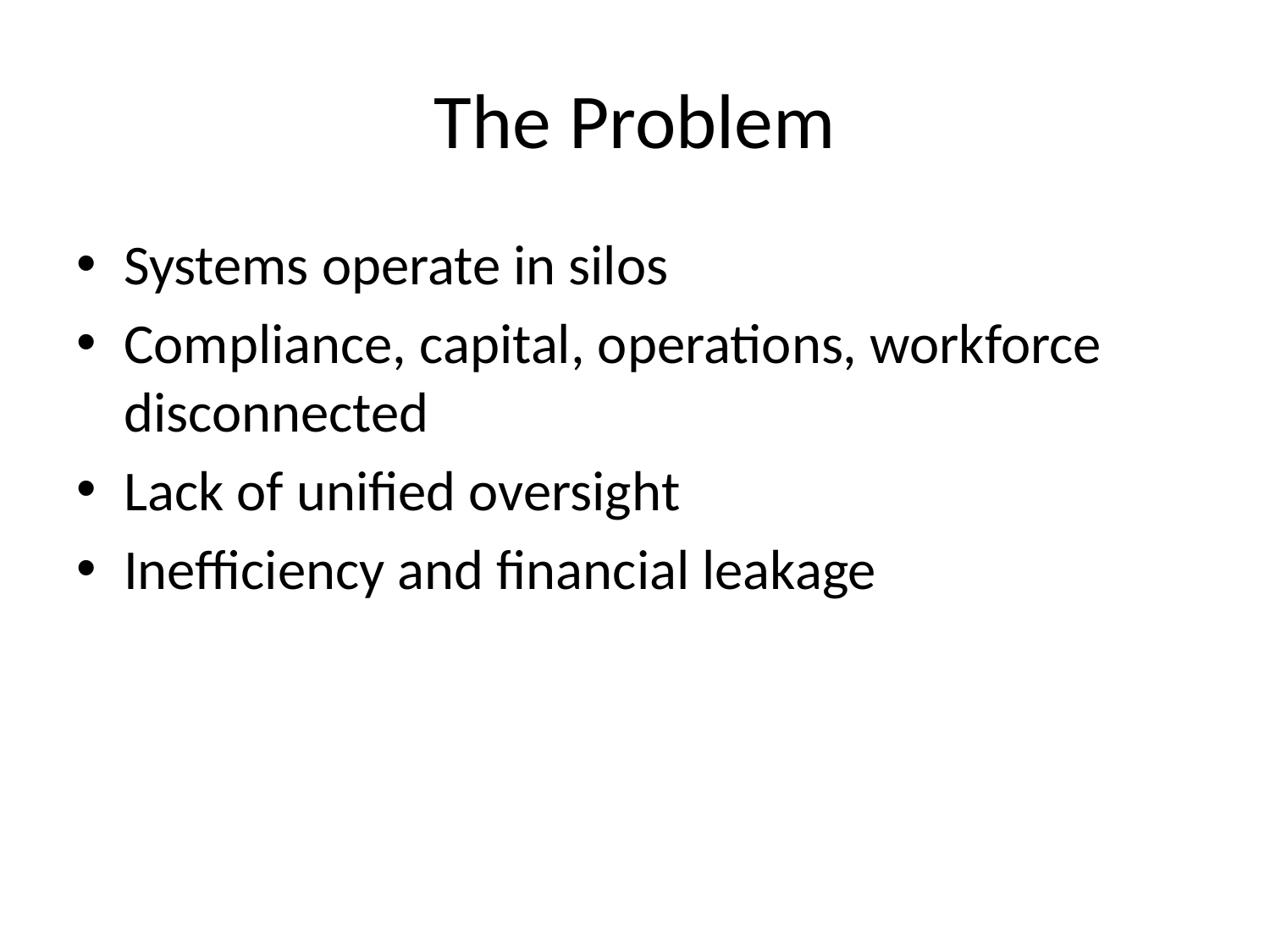

# The Problem
Systems operate in silos
Compliance, capital, operations, workforce disconnected
Lack of unified oversight
Inefficiency and financial leakage